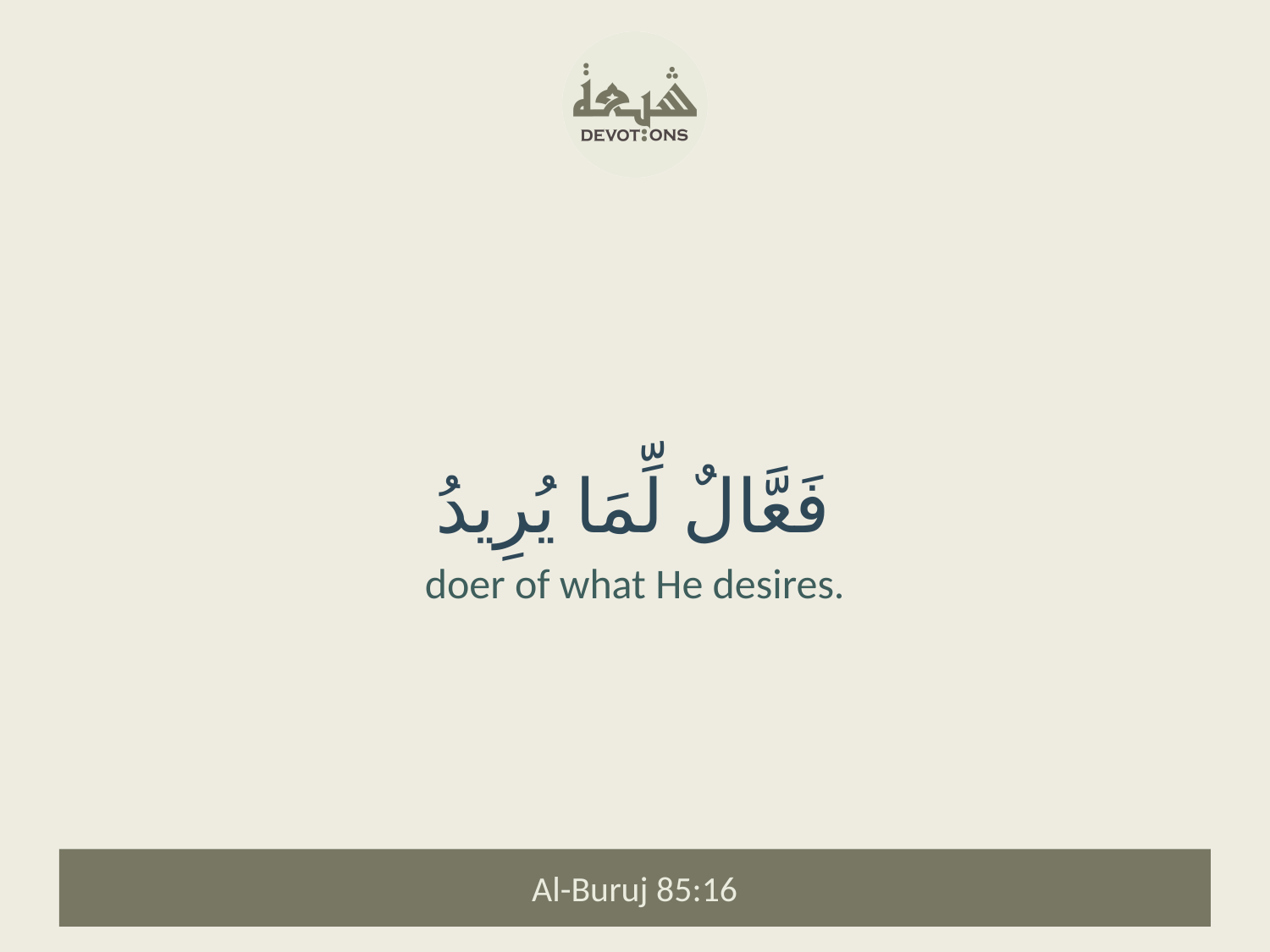

فَعَّالٌ لِّمَا يُرِيدُ
doer of what He desires.
Al-Buruj 85:16